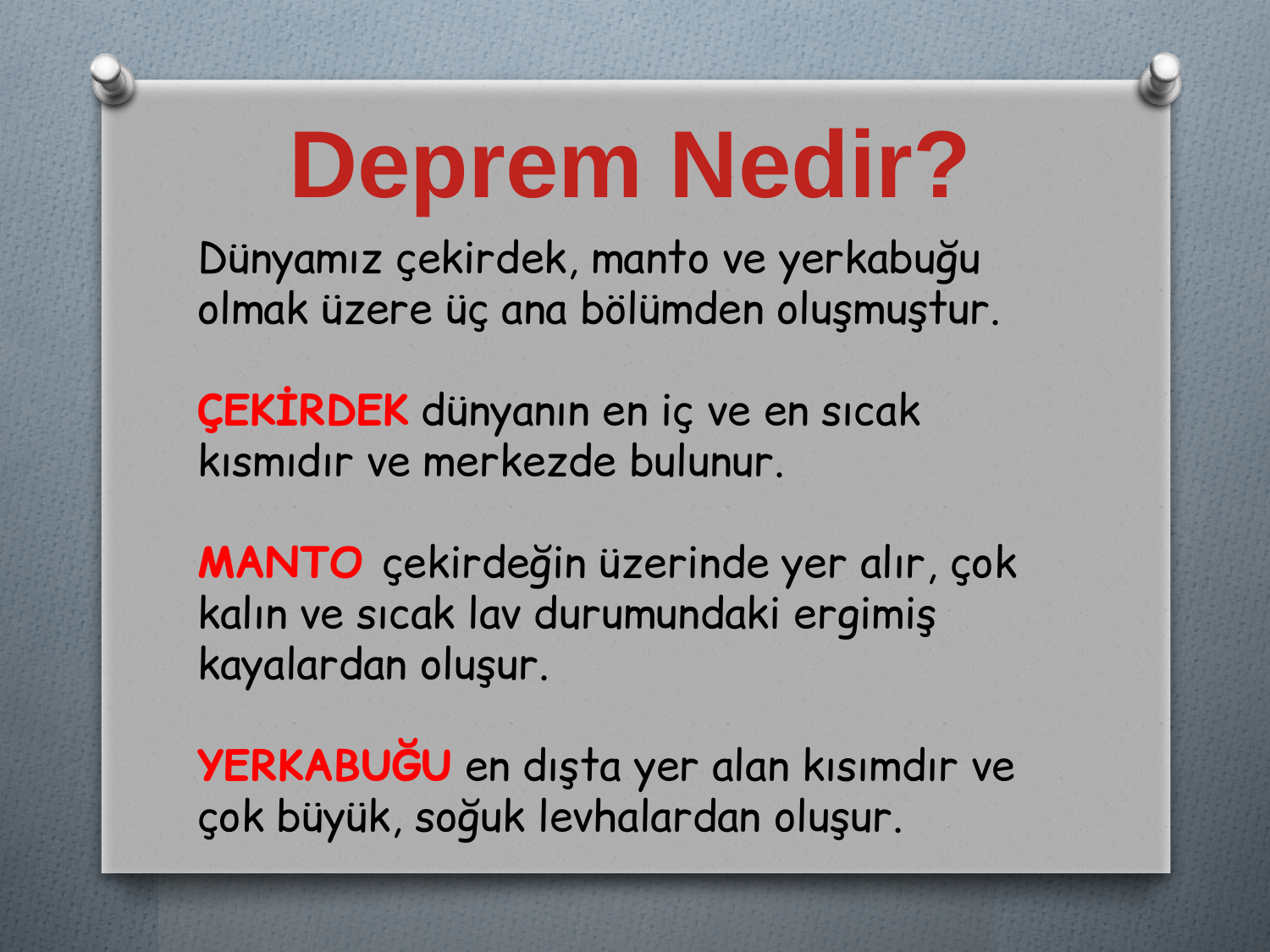

Deprem Nedir?
Dünyamız çekirdek, manto ve yerkabuğu olmak üzere üç ana bölümden oluşmuştur.

ÇEKİRDEK dünyanın en iç ve en sıcak kısmıdır ve merkezde bulunur.

MANTO çekirdeğin üzerinde yer alır, çok kalın ve sıcak lav durumundaki ergimiş kayalardan oluşur.

YERKABUĞU en dışta yer alan kısımdır ve çok büyük, soğuk levhalardan oluşur.